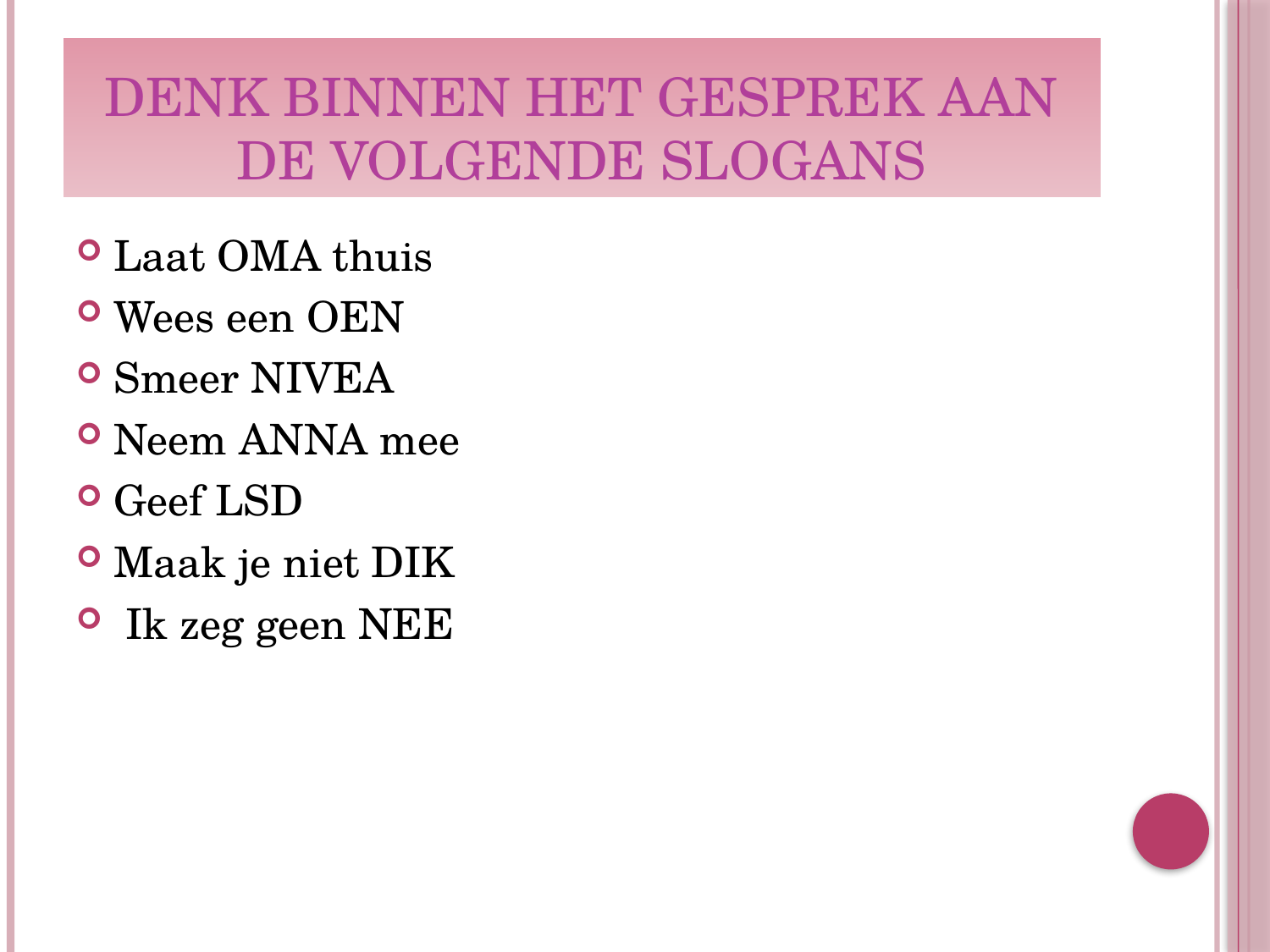

# Denk binnen het gesprek aan de volgende slogans
Laat OMA thuis
Wees een OEN
Smeer NIVEA
Neem ANNA mee
Geef LSD
Maak je niet DIK
 Ik zeg geen NEE